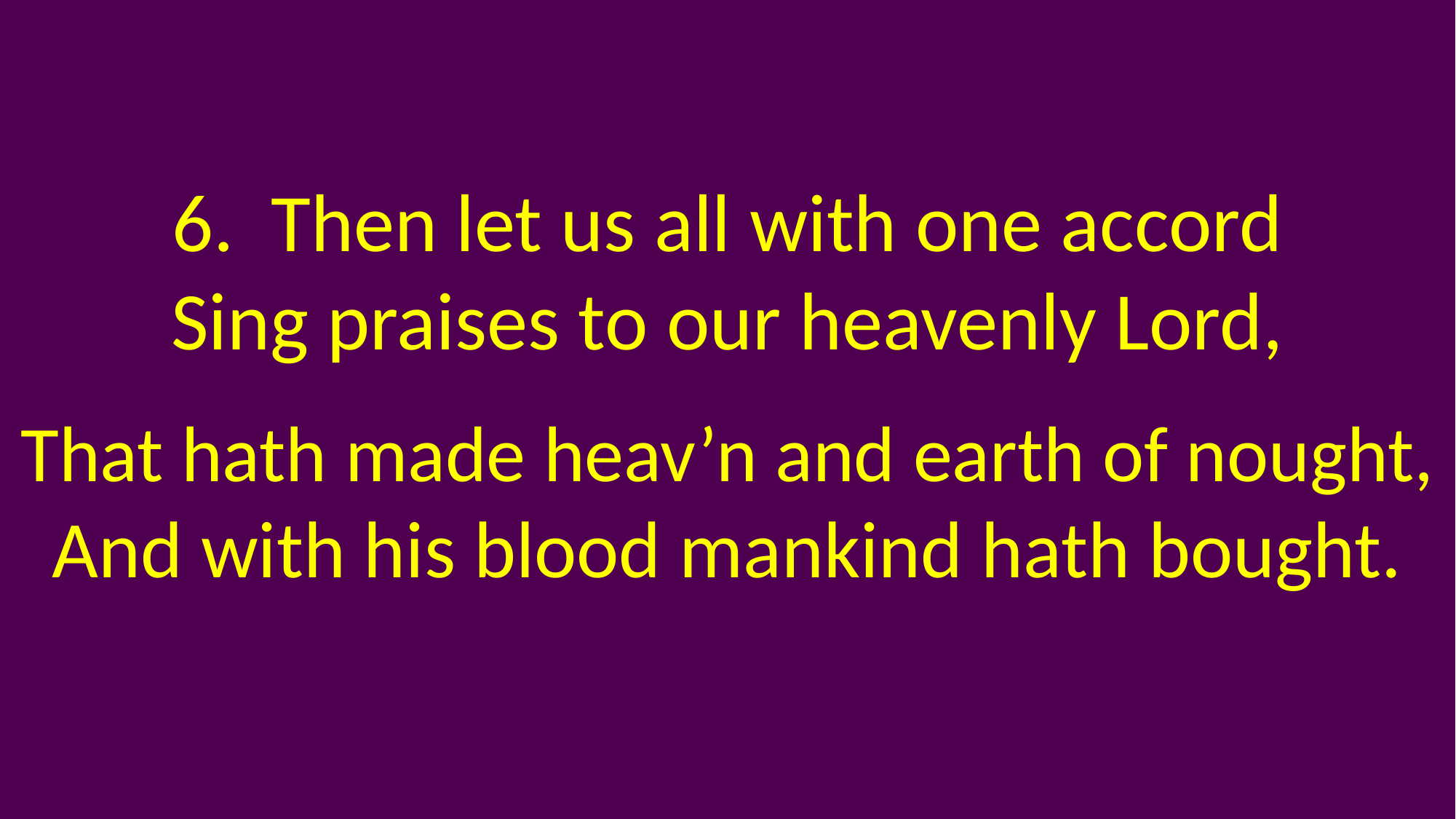

6.  Then let us all with one accord
Sing praises to our heavenly Lord,
That hath made heav’n and earth of nought,
And with his blood mankind hath bought.